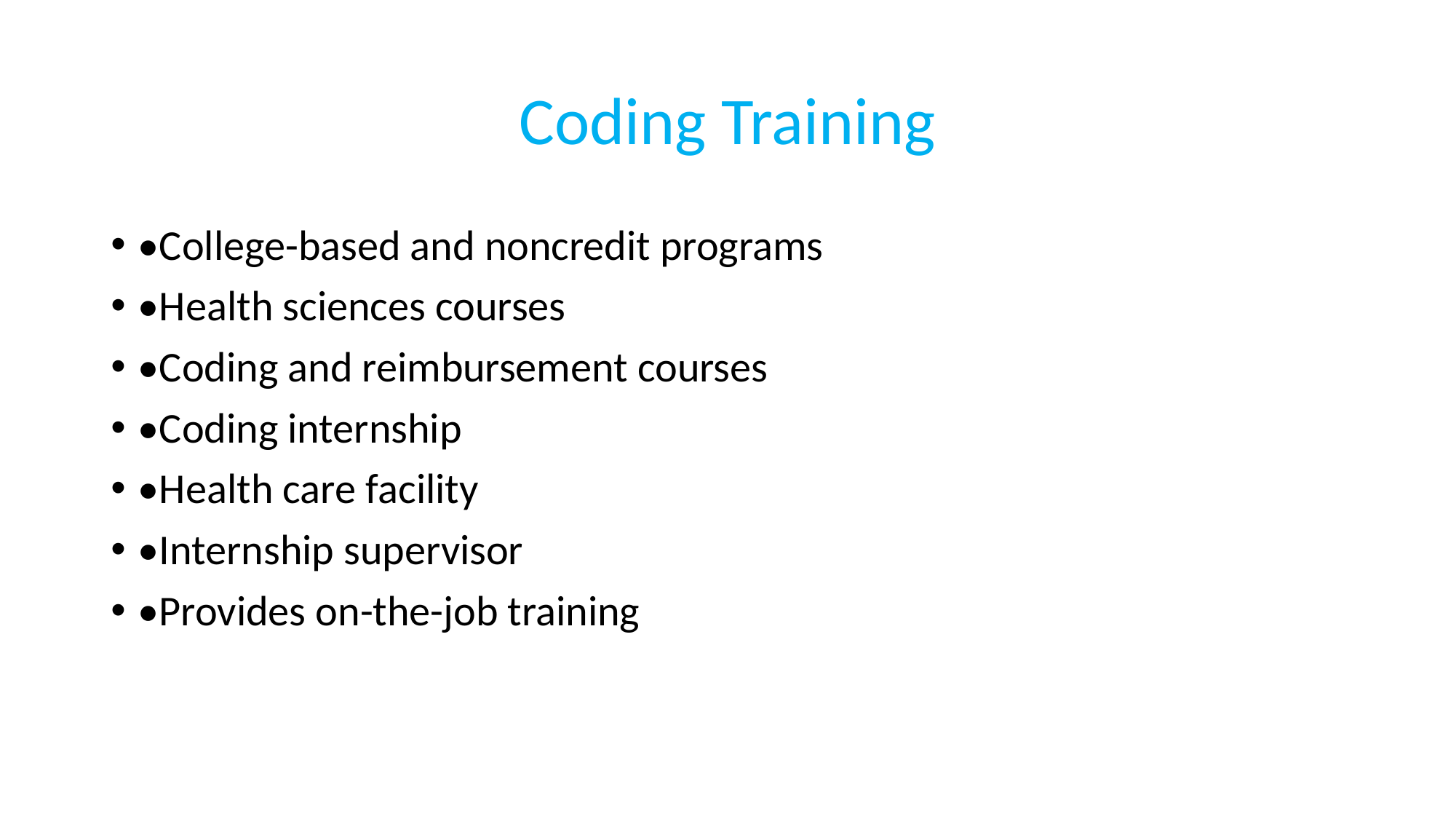

# Coding Training
•College-based and noncredit programs
•Health sciences courses
•Coding and reimbursement courses
•Coding internship
•Health care facility
•Internship supervisor
•Provides on-the-job training